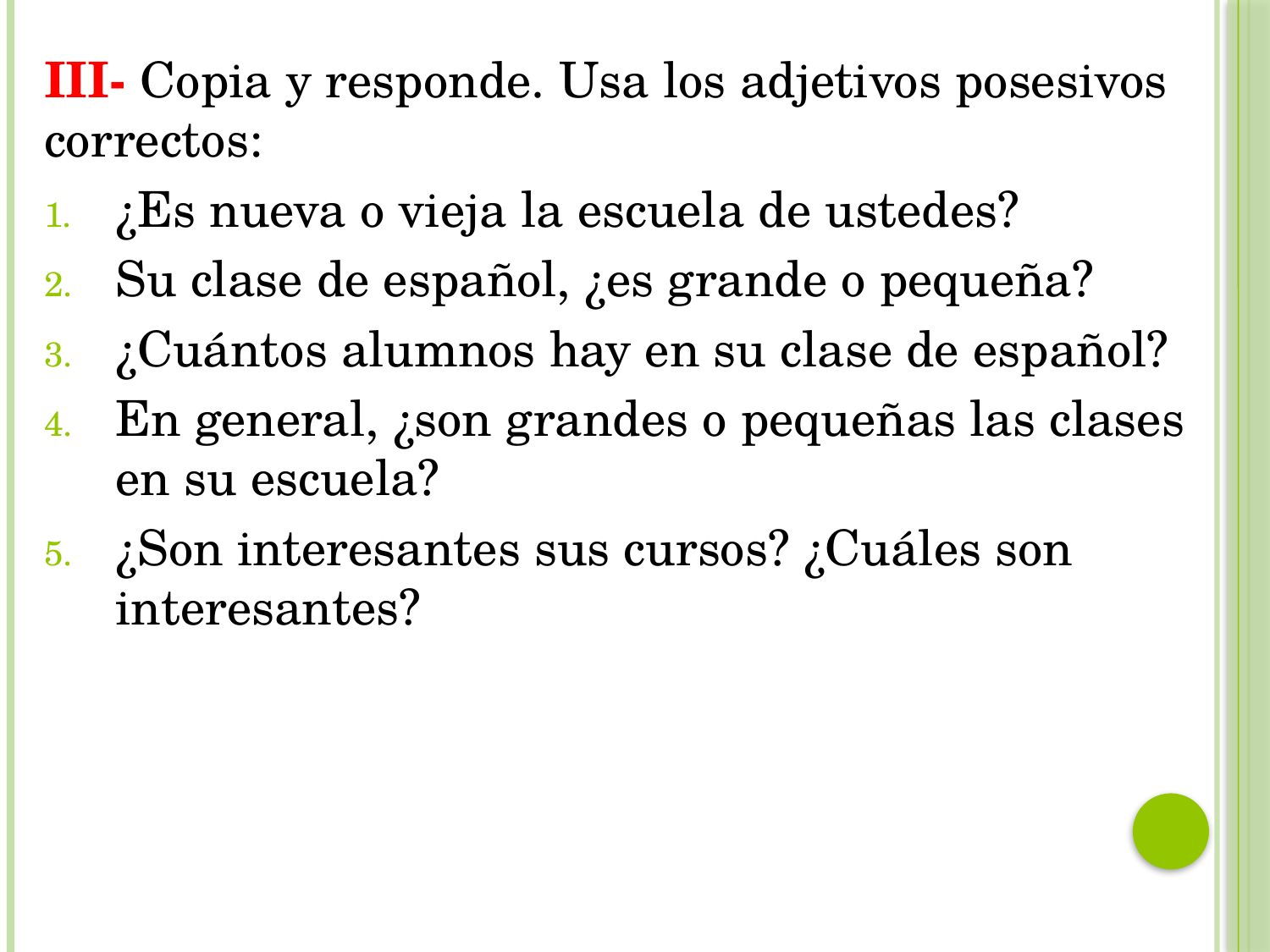

III- Copia y responde. Usa los adjetivos posesivos correctos:
¿Es nueva o vieja la escuela de ustedes?
Su clase de español, ¿es grande o pequeña?
¿Cuántos alumnos hay en su clase de español?
En general, ¿son grandes o pequeñas las clases en su escuela?
¿Son interesantes sus cursos? ¿Cuáles son interesantes?